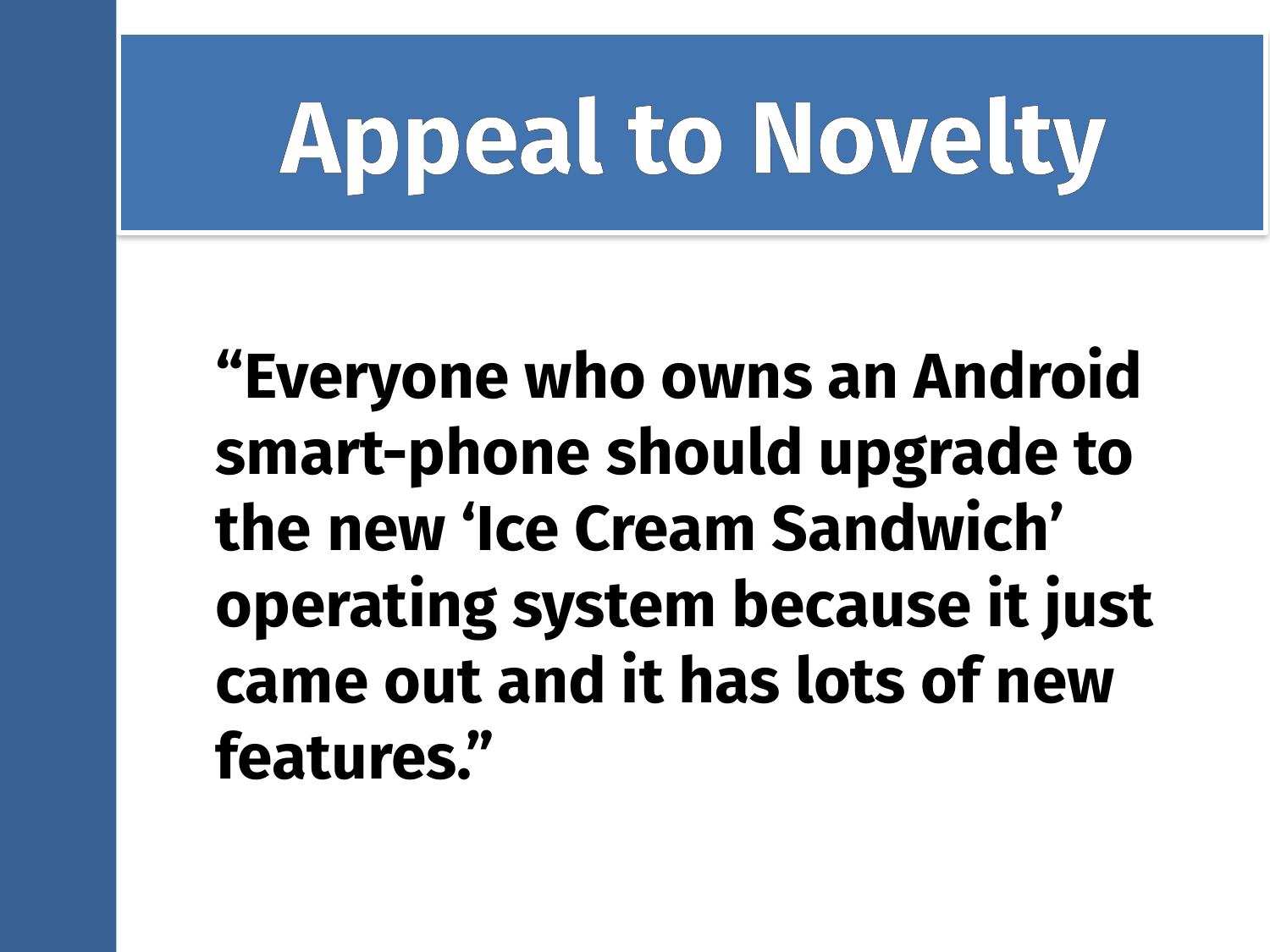

# Appeal to Novelty
“Everyone who owns an Android smart-phone should upgrade to the new ‘Ice Cream Sandwich’ operating system because it just came out and it has lots of new features.”